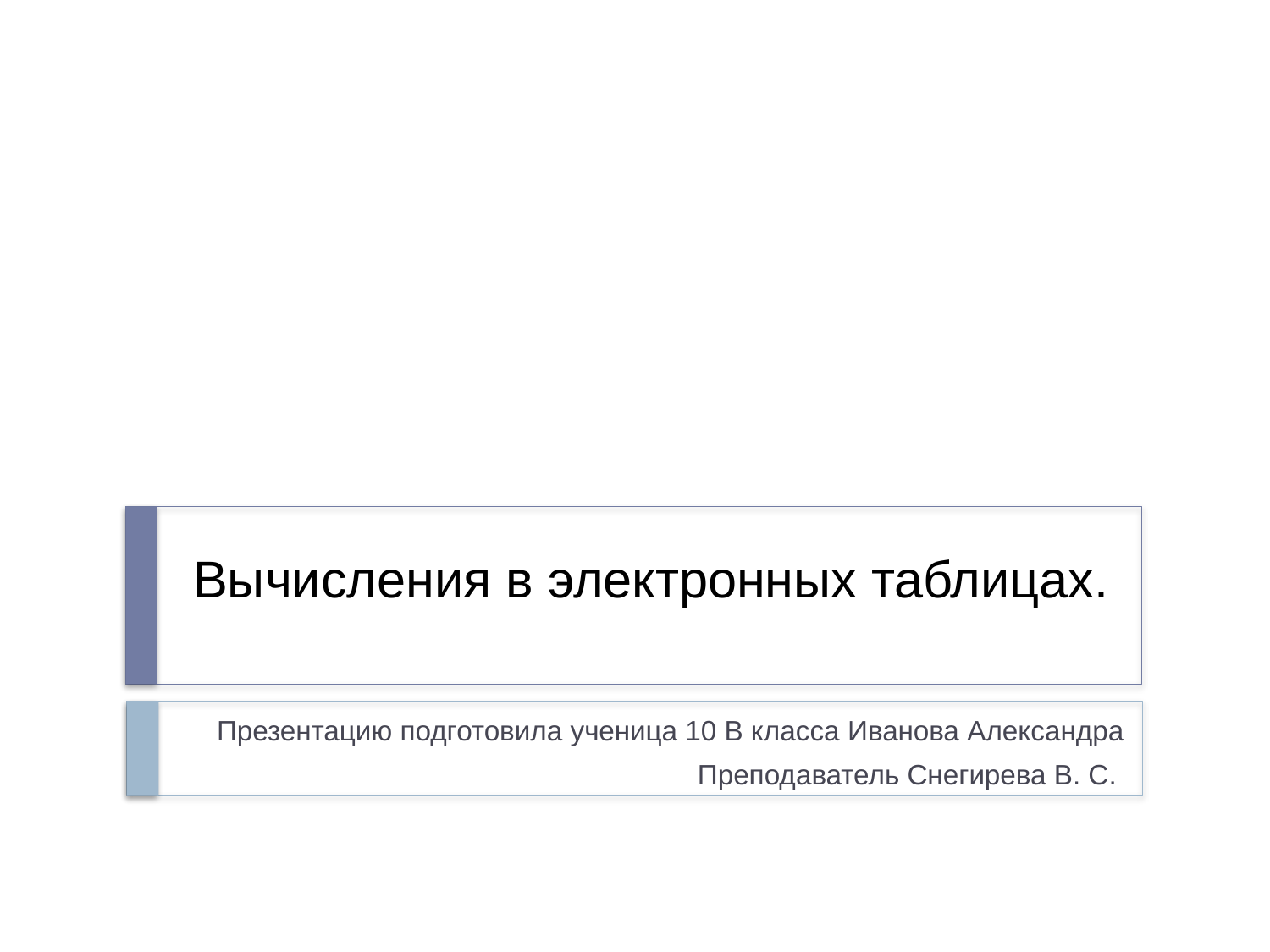

# Вычисления в электронных таблицах.
Презентацию подготовила ученица 10 В класса Иванова Александра
Преподаватель Снегирева В. С.